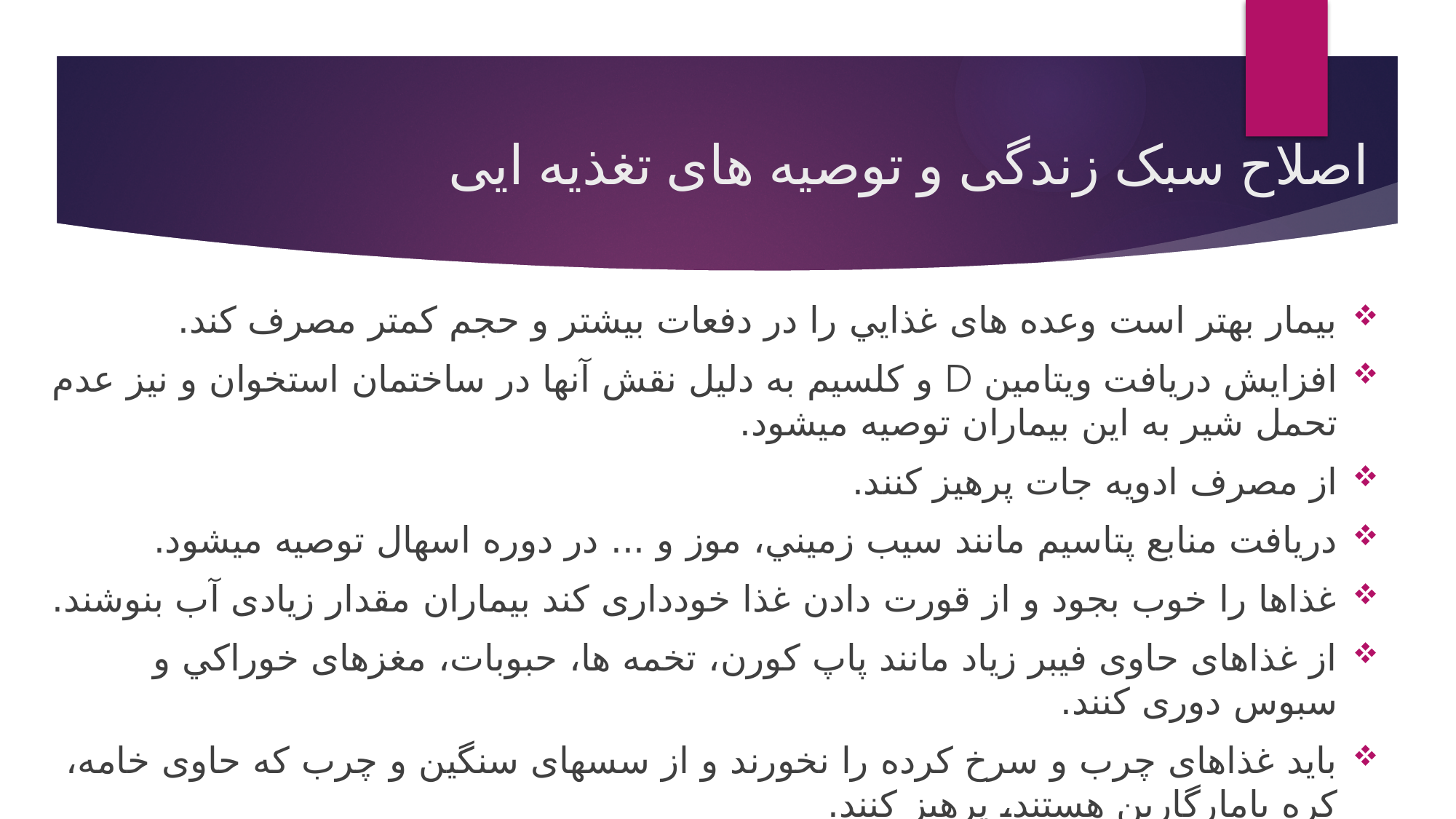

# اصلاح سبک زندگی و توصیه های تغذیه ایی
بيمار بهتر است وعده های غذايي را در دفعات بيشتر و حجم كمتر مصرف كند.
افزايش دريافت ويتامين D و كلسيم به دليل نقش آنها در ساختمان استخوان و نيز عدم تحمل شير به اين بيماران توصيه ميشود.
از مصرف ادويه جات پرهيز كنند.
دريافت منابع پتاسيم مانند سيب زميني، موز و ... در دوره اسهال توصيه ميشود.
غذاها را خوب بجود و از قورت دادن غذا خودداری كند بيماران مقدار زيادی آب بنوشند.
از غذاهای حاوی فيبر زياد مانند پاپ كورن، تخمه ها، حبوبات، مغزهای خوراكي و سبوس دوری كنند.
بايد غذاهای چرب و سرخ كرده را نخورند و از سسهای سنگين و چرب كه حاوی خامه، كره يامارگارين هستند، پرهيز كنند.